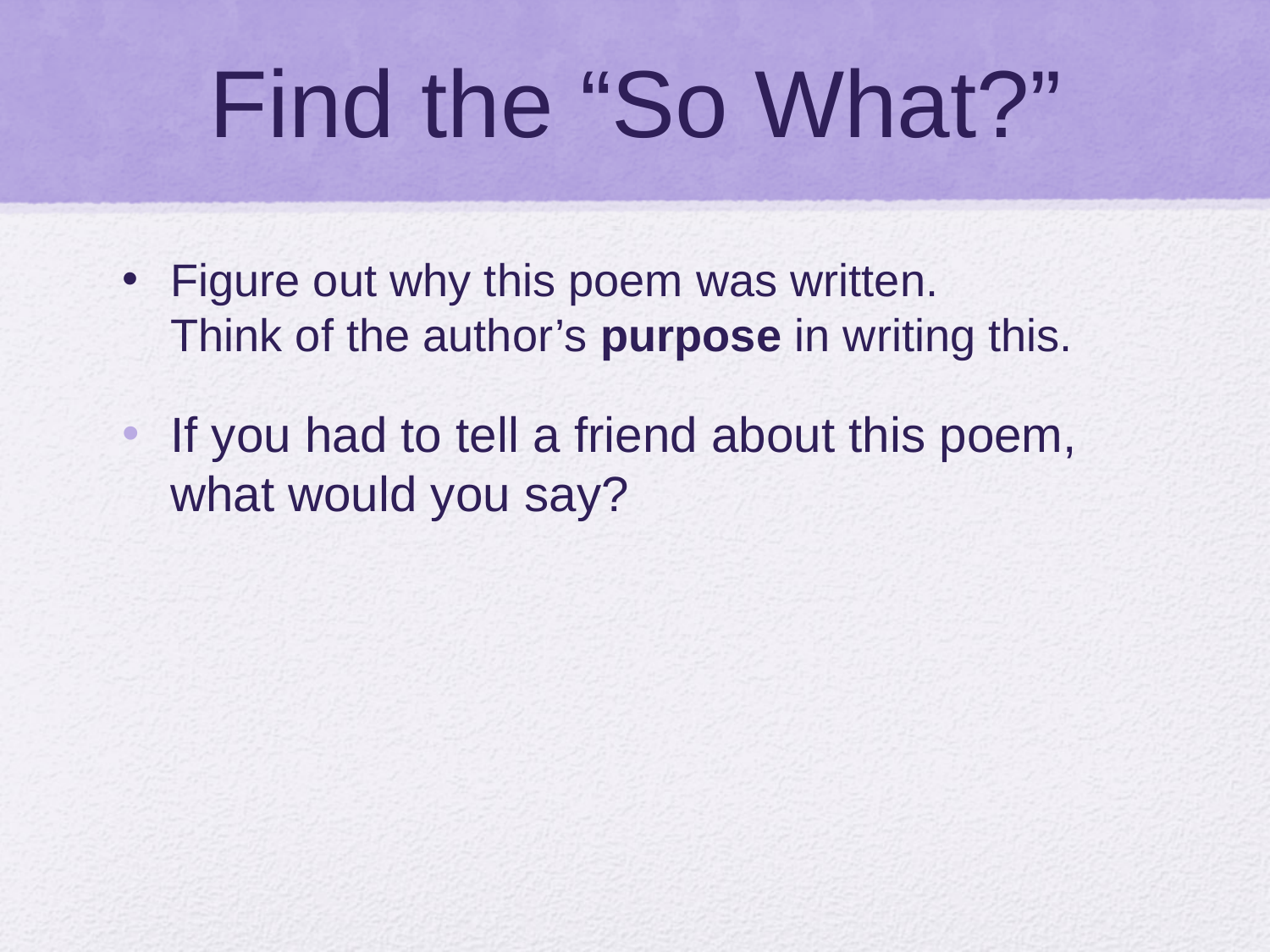

# Find the “So What?”
Figure out why this poem was written.
Think of the author’s purpose in writing this.
If you had to tell a friend about this poem, what would you say?